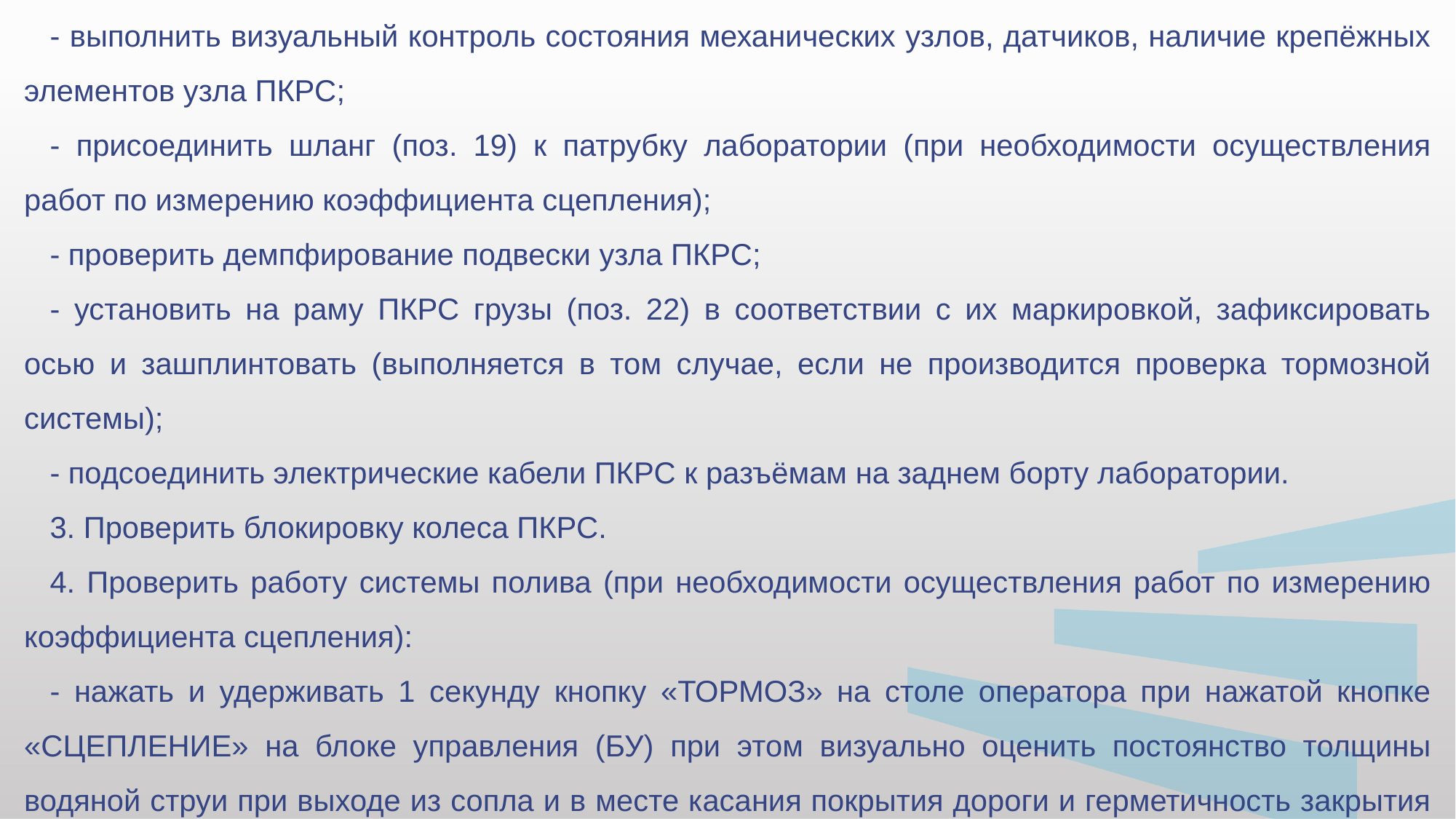

- выполнить визуальный контроль состояния механических узлов, датчиков, наличие крепёжных элементов узла ПКРС;
- присоединить шланг (поз. 19) к патрубку лаборатории (при необходимости осуществления работ по измерению коэффициента сцепления);
- проверить демпфирование подвески узла ПКРС;
- установить на раму ПКРС грузы (поз. 22) в соответствии с их маркировкой, зафиксировать осью и зашплинтовать (выполняется в том случае, если не производится проверка тормозной системы);
- подсоединить электрические кабели ПКРС к разъёмам на заднем борту лаборатории.
3. Проверить блокировку колеса ПКРС.
4. Проверить работу системы полива (при необходимости осуществления работ по измерению коэффициента сцепления):
- нажать и удерживать 1 секунду кнопку «ТОРМОЗ» на столе оператора при нажатой кнопке «СЦЕПЛЕНИЕ» на блоке управления (БУ) при этом визуально оценить постоянство толщины водяной струи при выходе из сопла и в месте касания покрытия дороги и герметичность закрытия заслонки сопла;
- повторить предыдущие операции два раза с интервалом 10-12 секунд.